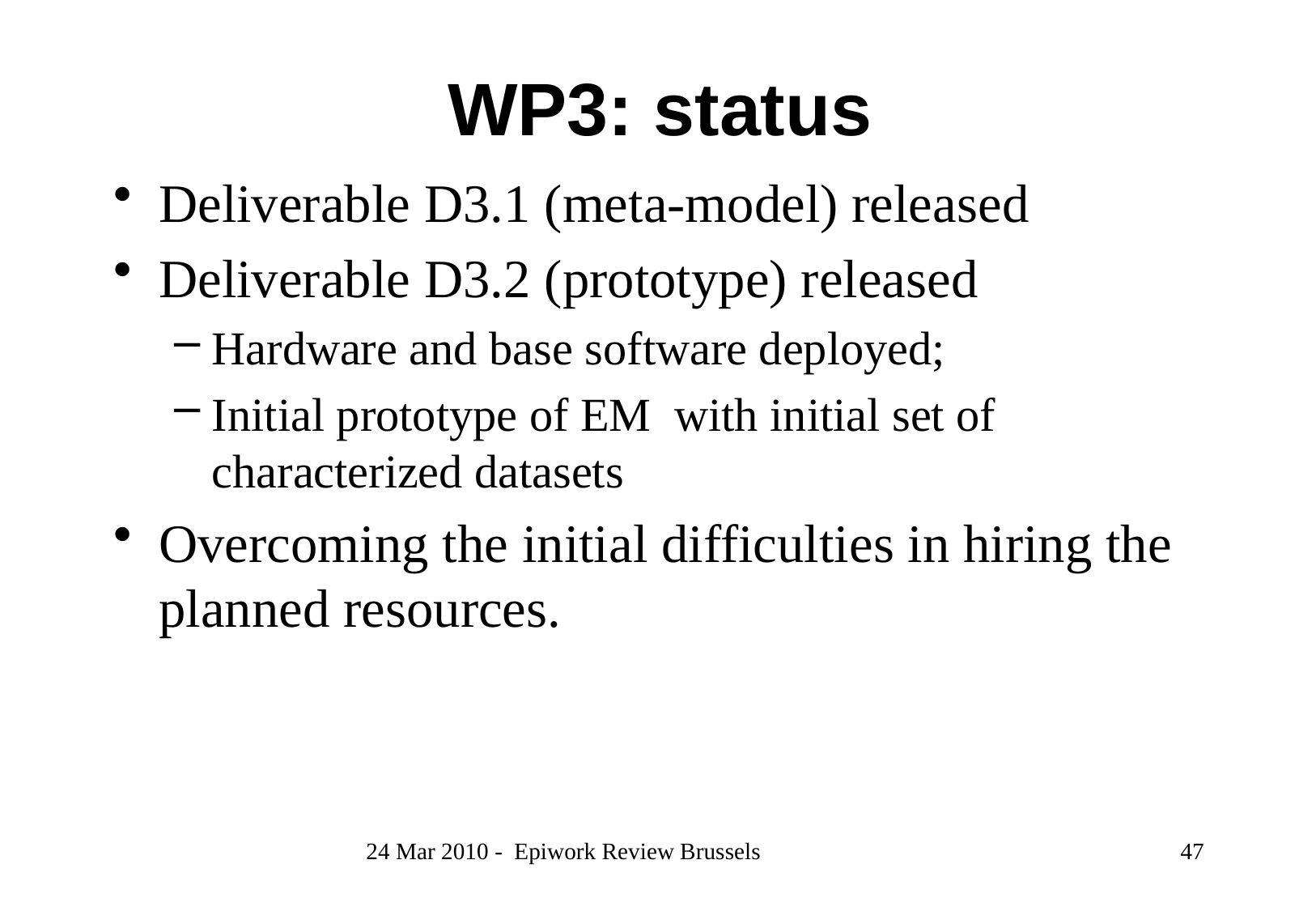

# WP3: status
Deliverable D3.1 (meta-model) released
Deliverable D3.2 (prototype) released
Hardware and base software deployed;
Initial prototype of EM  with initial set of characterized datasets
Overcoming the initial difficulties in hiring the planned resources.
24 Mar 2010 -  Epiwork Review Brussels
47